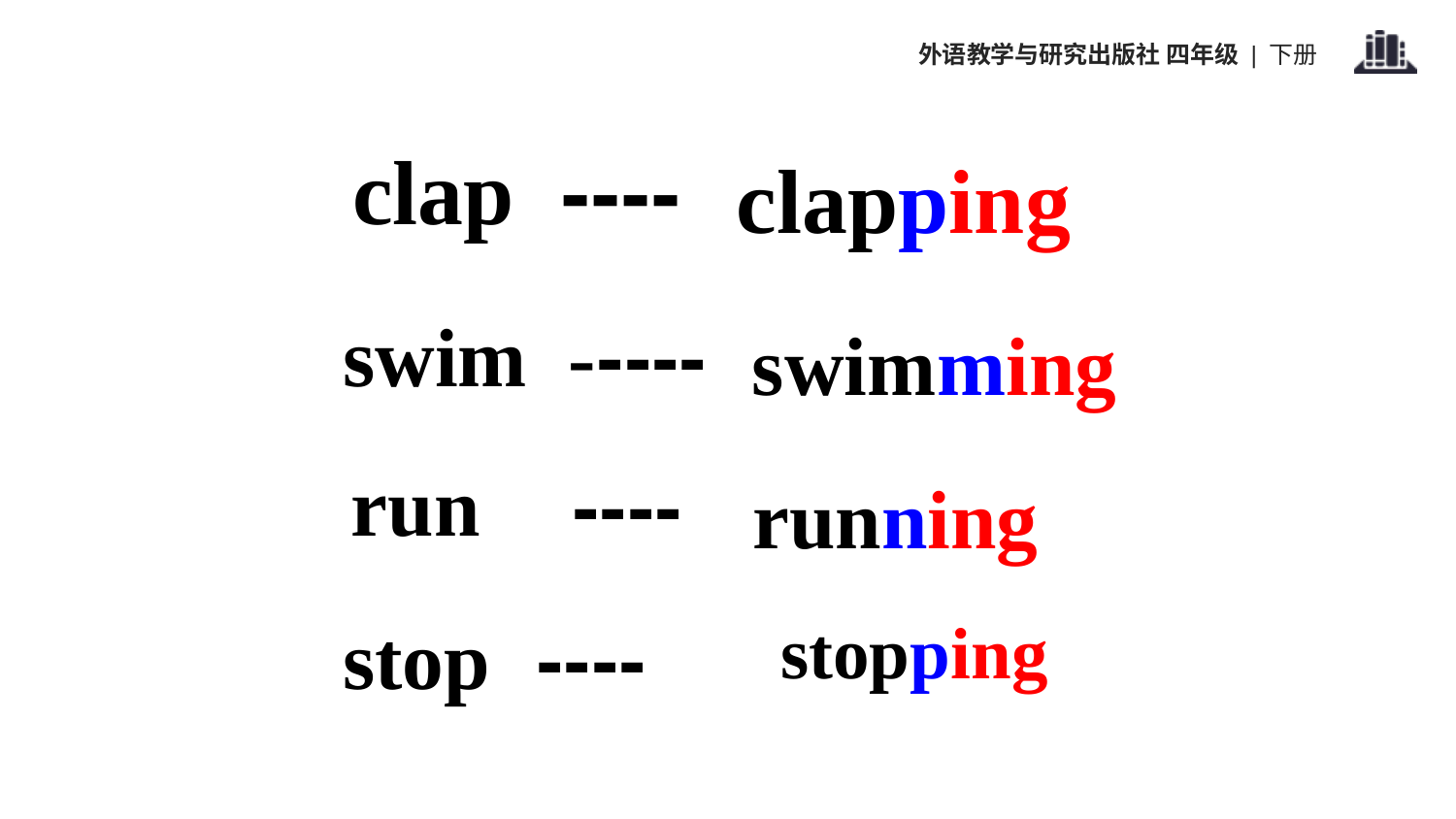

clap  ----
clapping

swim  -----
swimming
run    ----
running
stop  ----
 stopping